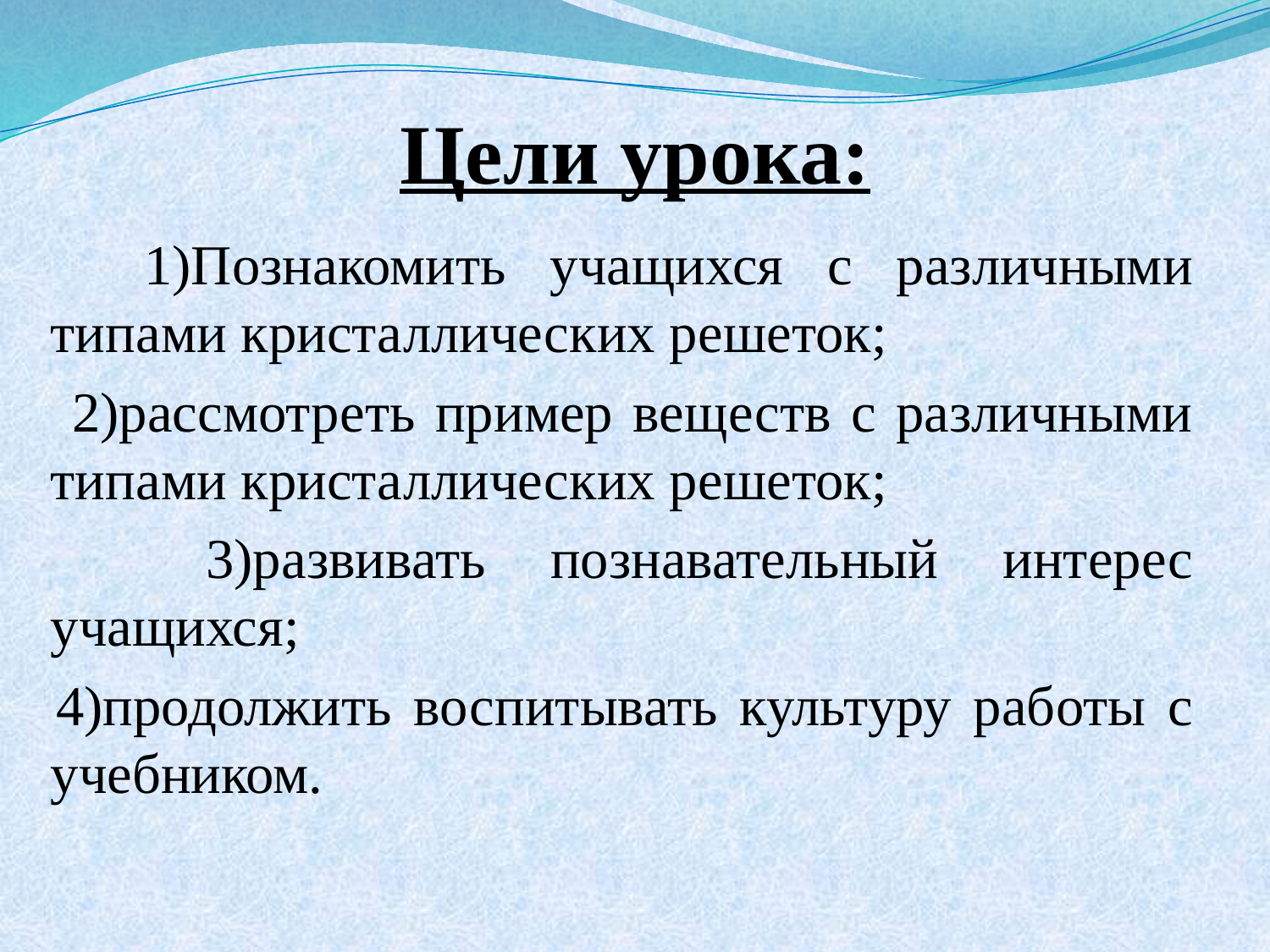

# Цели урока:
   1)Познакомить учащихся с различными типами кристаллических решеток;
   2)рассмотреть пример веществ с различными типами кристаллических решеток;
   3)развивать познавательный интерес учащихся;
  4)продолжить воспитывать культуру работы с учебником.